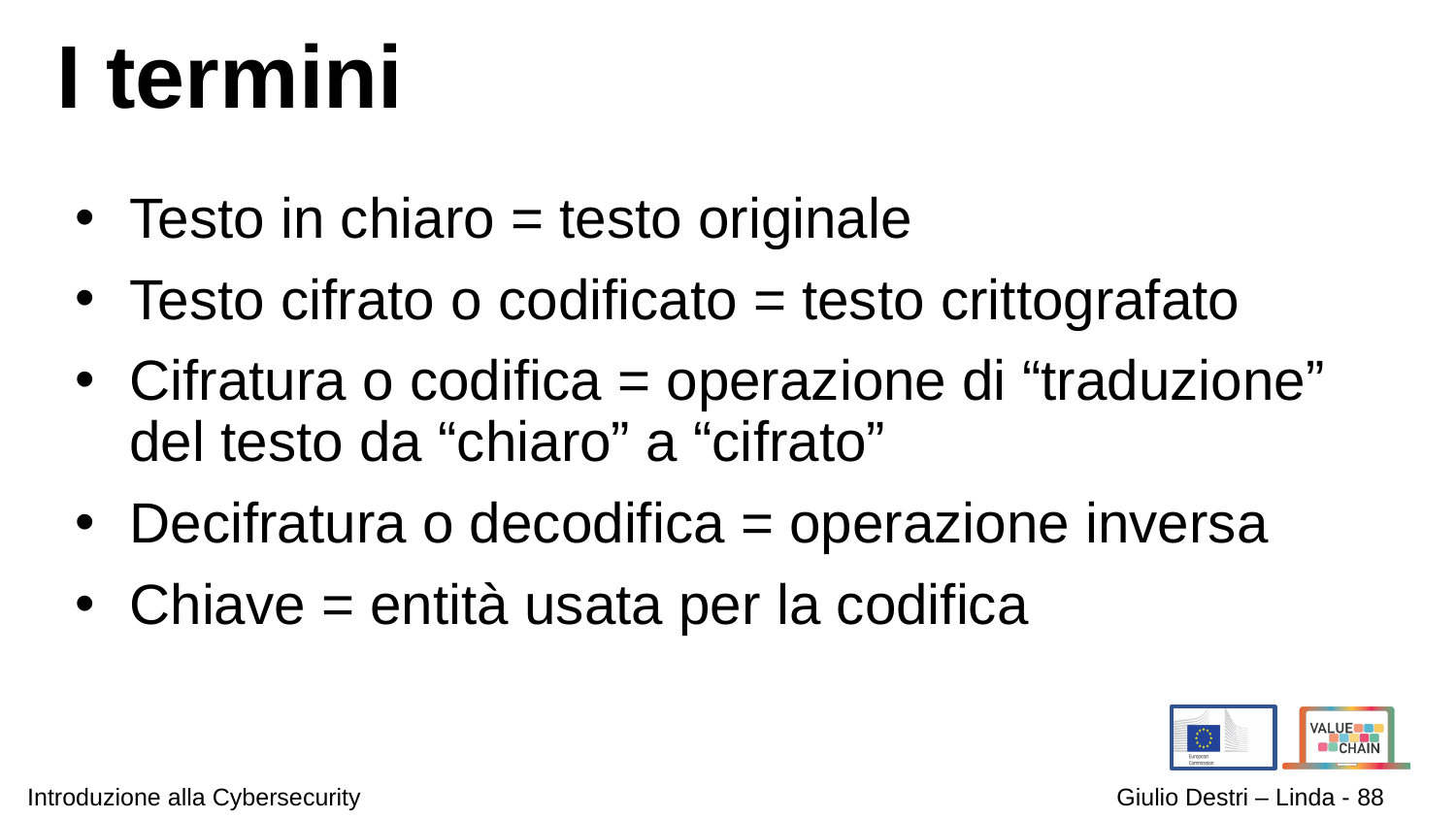

# I termini
Testo in chiaro = testo originale
Testo cifrato o codificato = testo crittografato
Cifratura o codifica = operazione di “traduzione” del testo da “chiaro” a “cifrato”
Decifratura o decodifica = operazione inversa
Chiave = entità usata per la codifica